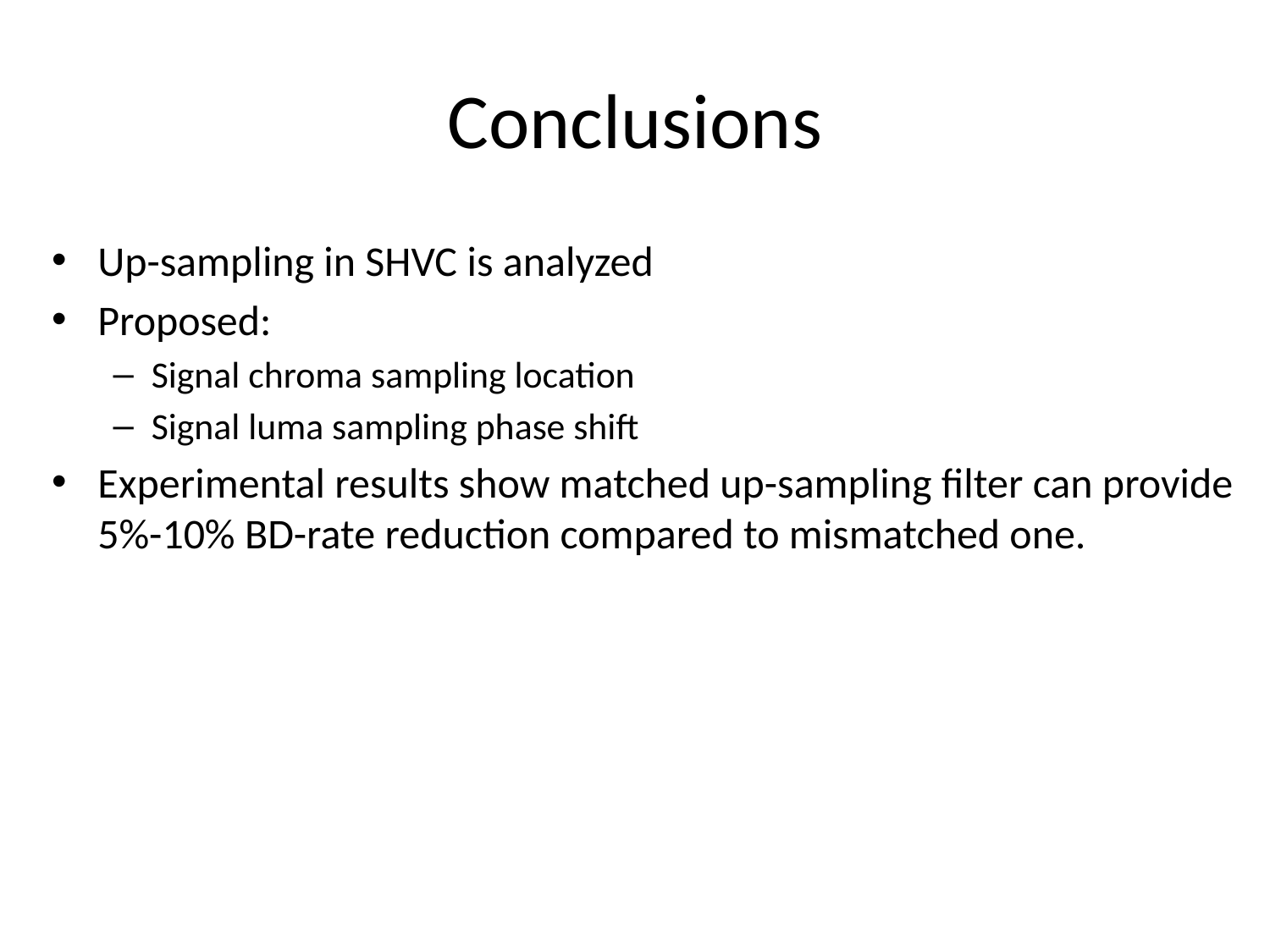

# Conclusions
Up-sampling in SHVC is analyzed
Proposed:
Signal chroma sampling location
Signal luma sampling phase shift
Experimental results show matched up-sampling filter can provide 5%-10% BD-rate reduction compared to mismatched one.